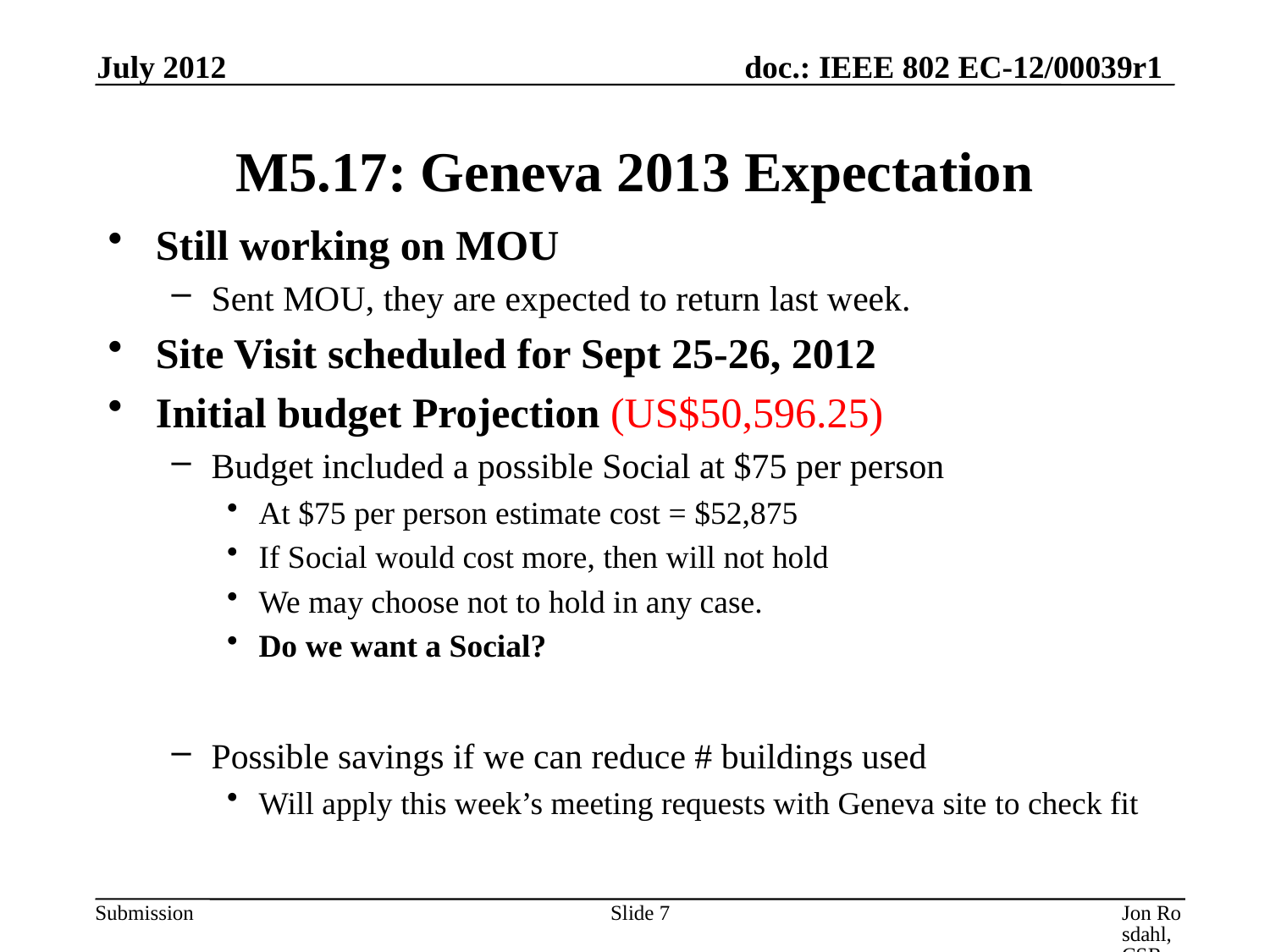

July 2012
# M5.17: Geneva 2013 Expectation
Still working on MOU
Sent MOU, they are expected to return last week.
Site Visit scheduled for Sept 25-26, 2012
Initial budget Projection (US$50,596.25)
Budget included a possible Social at $75 per person
At $75 per person estimate cost = $52,875
If Social would cost more, then will not hold
We may choose not to hold in any case.
Do we want a Social?

Possible savings if we can reduce # buildings used
Will apply this week’s meeting requests with Geneva site to check fit

Slide 7
Jon Rosdahl, CSR